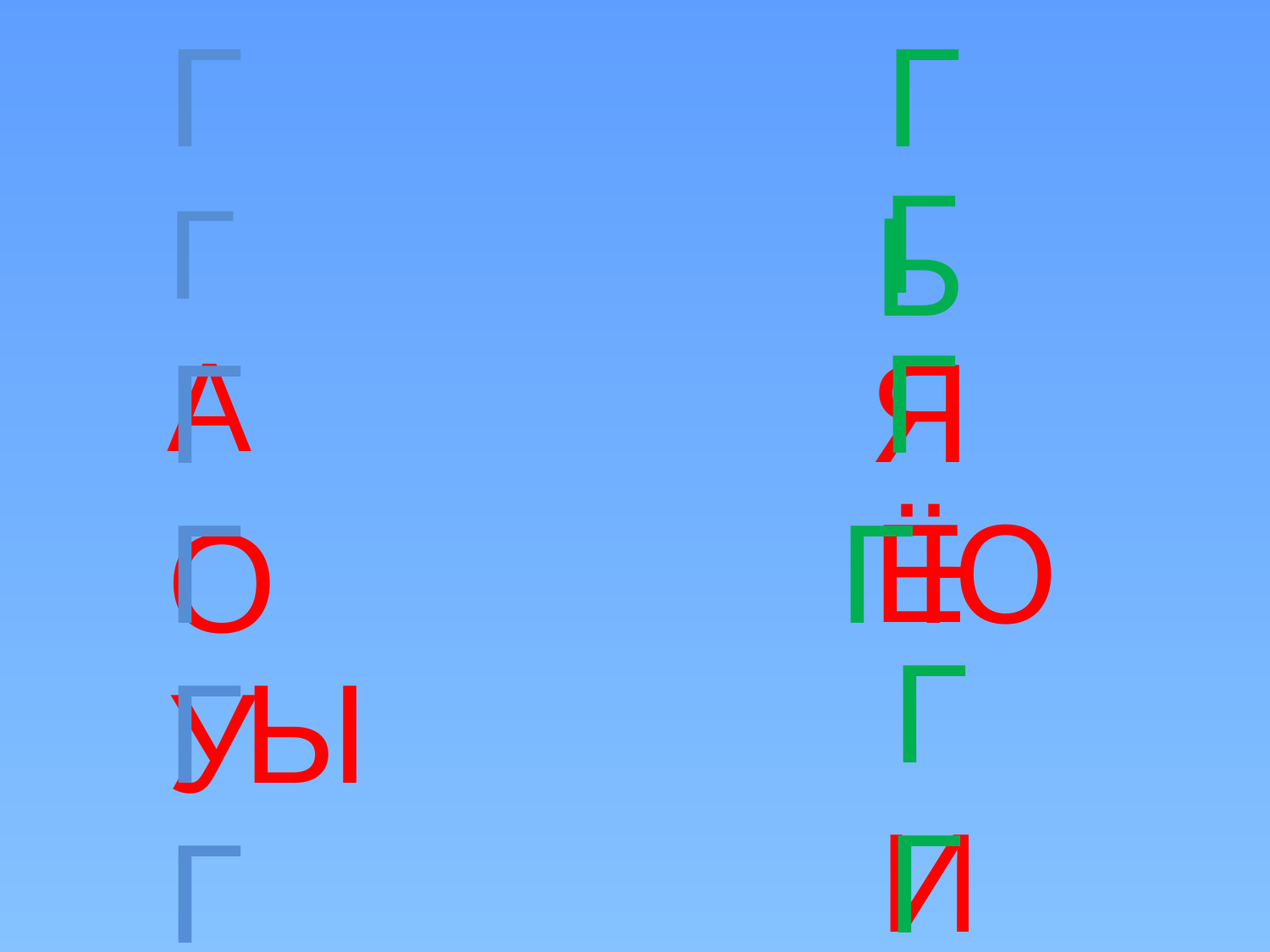

Г
ГЬ
ГЯ
ГА
ГЁ
ГО
ГУ
ГЮ
ГИ
ГЫ
ГЕ
ГЭ